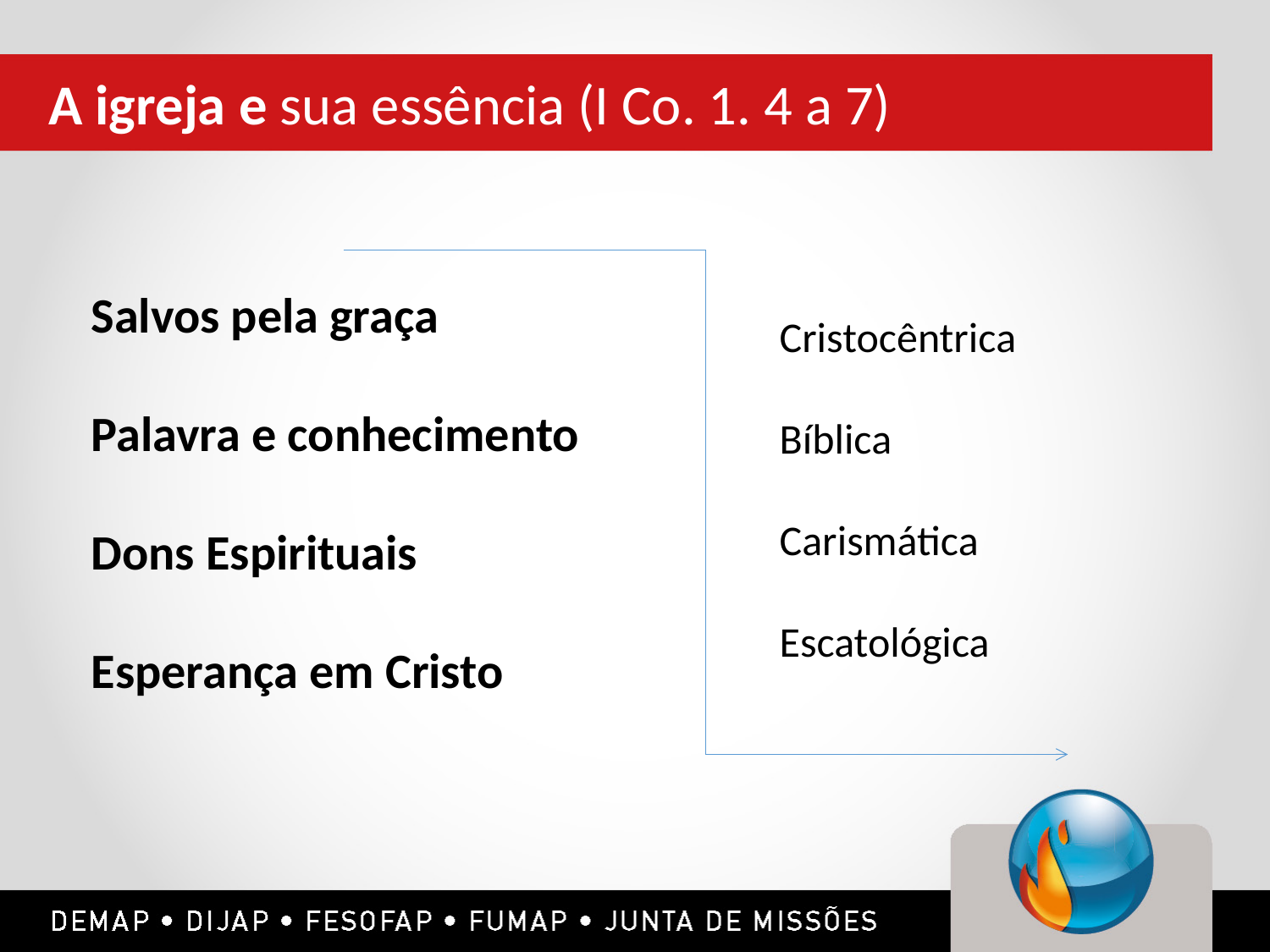

A igreja e sua essência (I Co. 1. 4 a 7)
Salvos pela graça

Palavra e conhecimento

Dons Espirituais

Esperança em Cristo
Cristocêntrica

Bíblica

Carismática

Escatológica